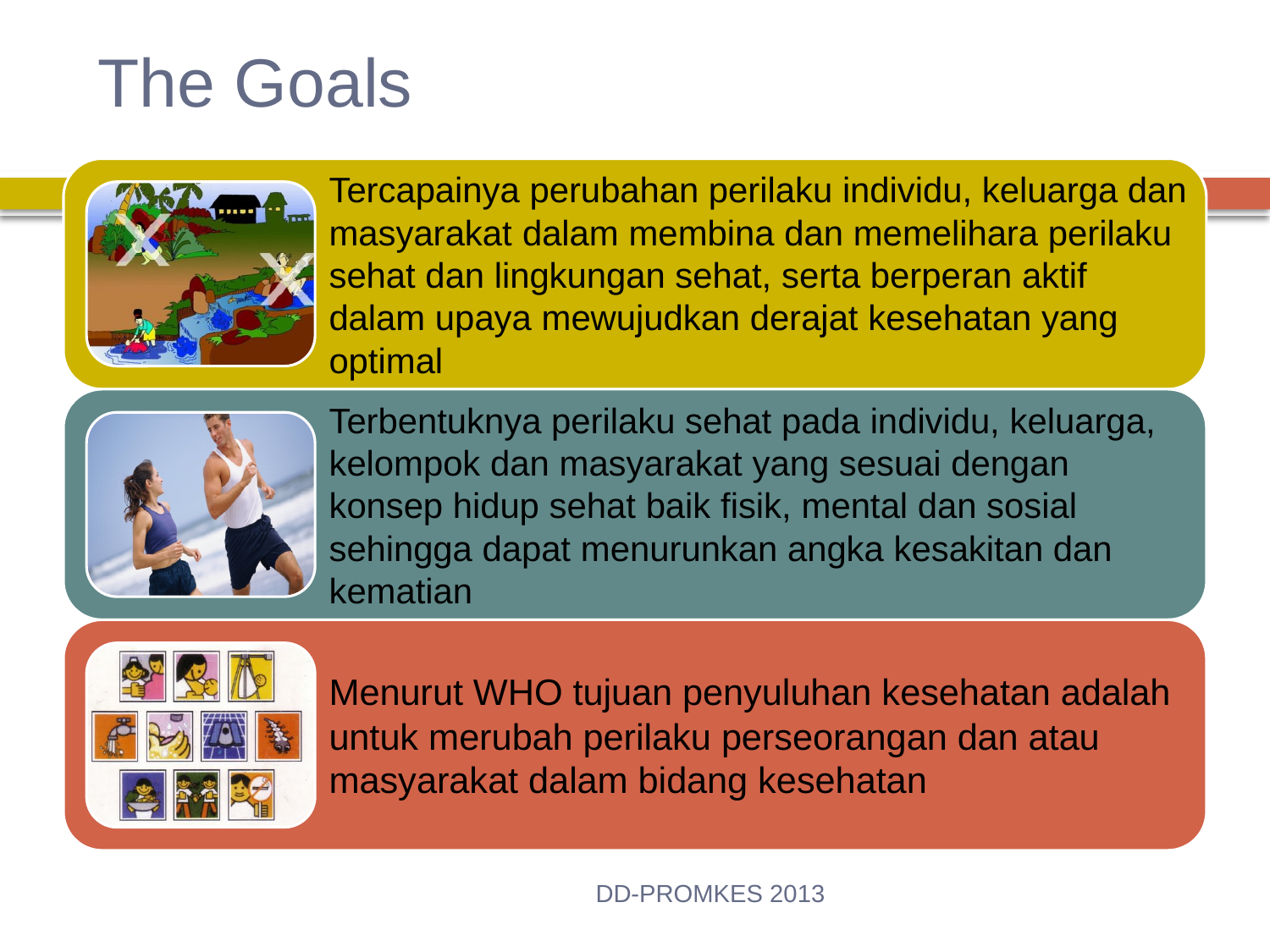

# The Goals
Tercapainya perubahan perilaku individu, keluarga dan masyarakat dalam membina dan memelihara perilaku sehat dan lingkungan sehat, serta berperan aktif dalam upaya mewujudkan derajat kesehatan yang optimal
Terbentuknya perilaku sehat pada individu, keluarga, kelompok dan masyarakat yang sesuai dengan konsep hidup sehat baik fisik, mental dan sosial sehingga dapat menurunkan angka kesakitan dan kematian
Menurut WHO tujuan penyuluhan kesehatan adalah untuk merubah perilaku perseorangan dan atau masyarakat dalam bidang kesehatan
DD-PROMKES 2013